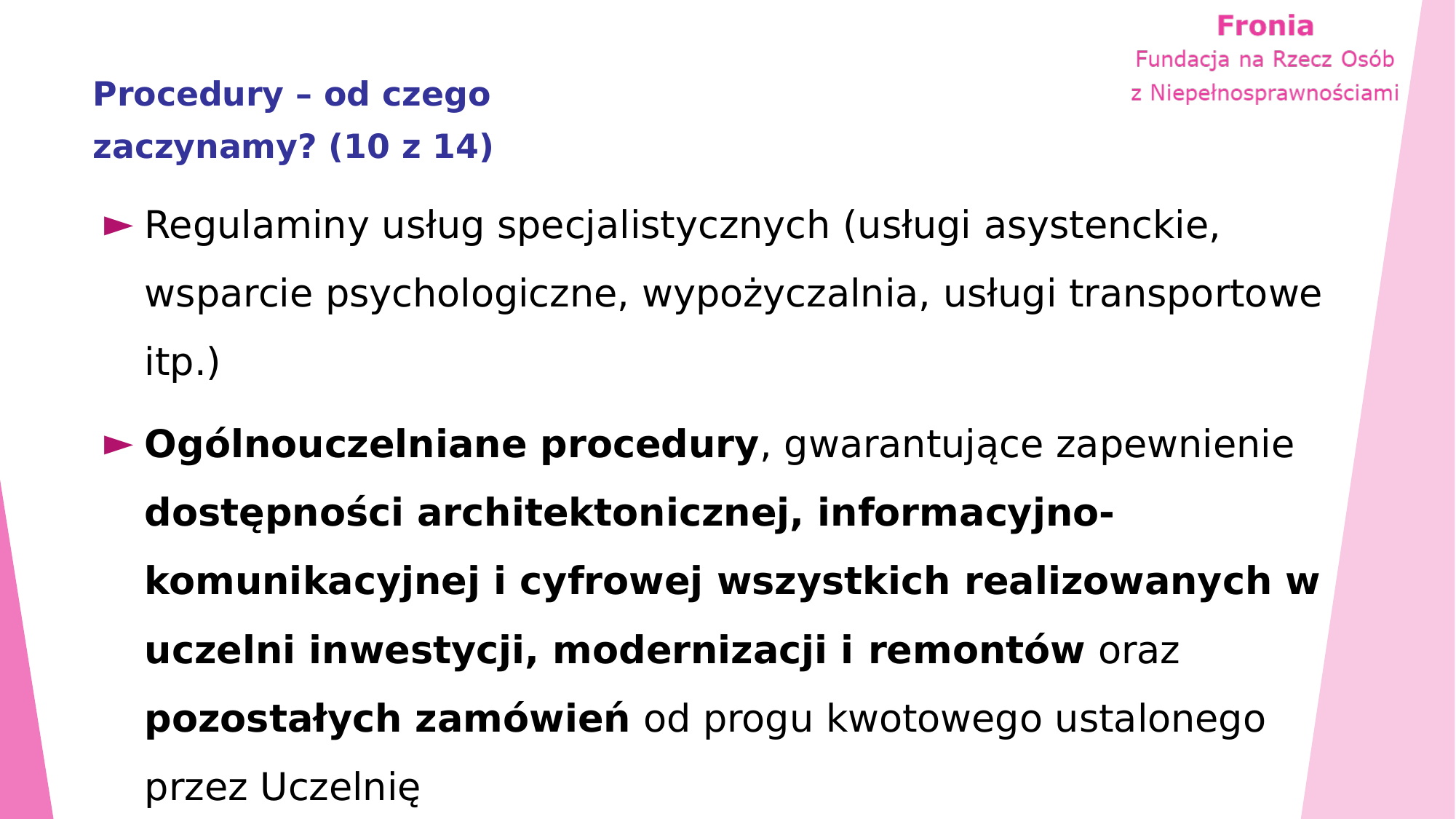

# Procedury – od czego zaczynamy? (10 z 14)

Regulaminy usług specjalistycznych (usługi asystenckie, wsparcie psychologiczne, wypożyczalnia, usługi transportowe itp.)
Ogólnouczelniane procedury, gwarantujące zapewnienie dostępności architektonicznej, informacyjno-komunikacyjnej i cyfrowej wszystkich realizowanych w uczelni inwestycji, modernizacji i remontów oraz pozostałych zamówień od progu kwotowego ustalonego przez Uczelnię